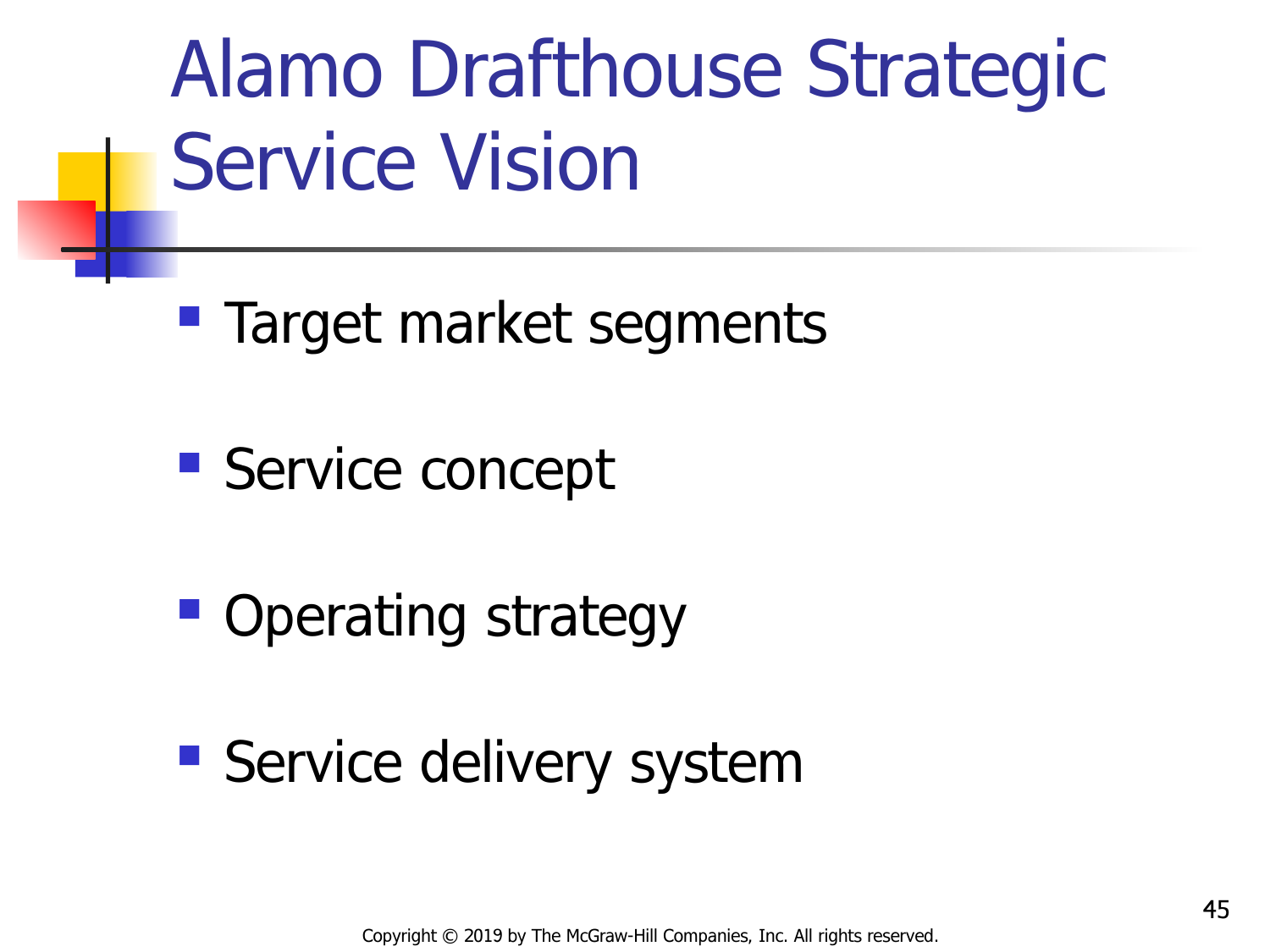

# Alamo Drafthouse Strategic Service Vision
Target market segments
Service concept
Operating strategy
Service delivery system
45
Copyright © 2019 by The McGraw-Hill Companies, Inc. All rights reserved.